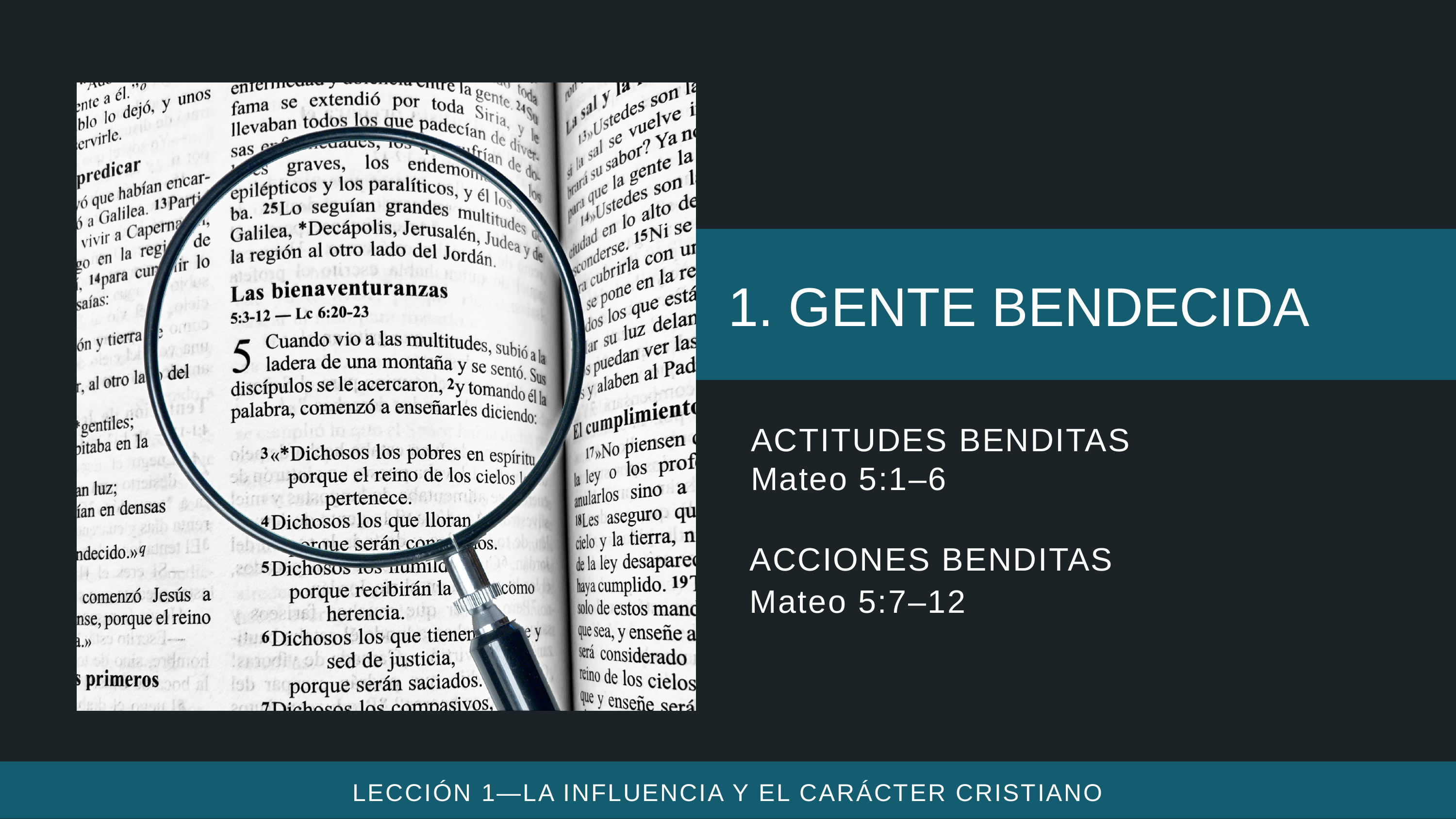

ACTITUDES BENDITAS
Mateo 5:1–6
ACCIONES BENDITAS
Mateo 5:7–12